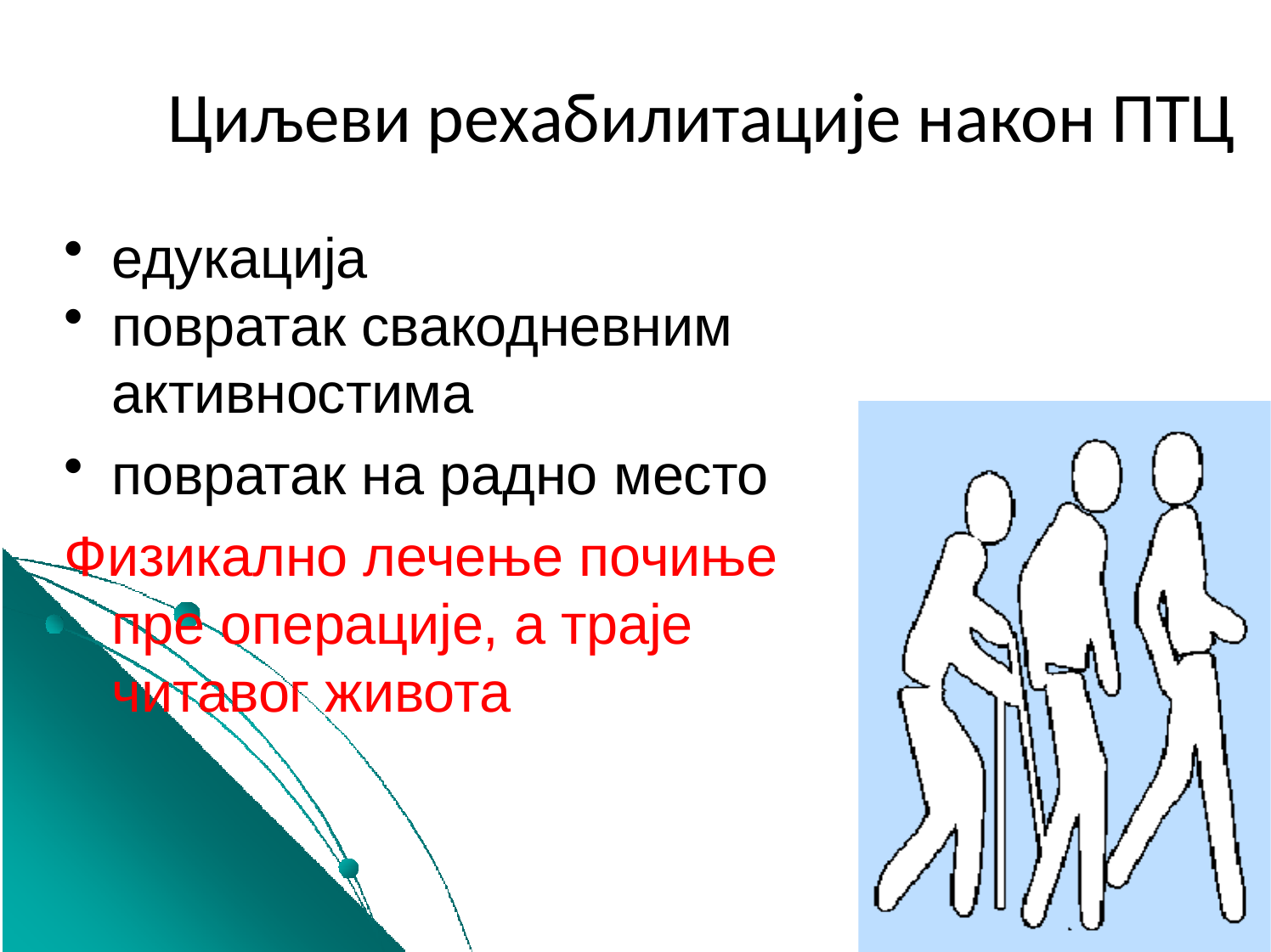

# Циљеви рехабилитације након ПТЦ
едукација
повратак свакодневним активностима
повратак на радно место
Физикално лечење почиње пре операције, а траје читавог живота